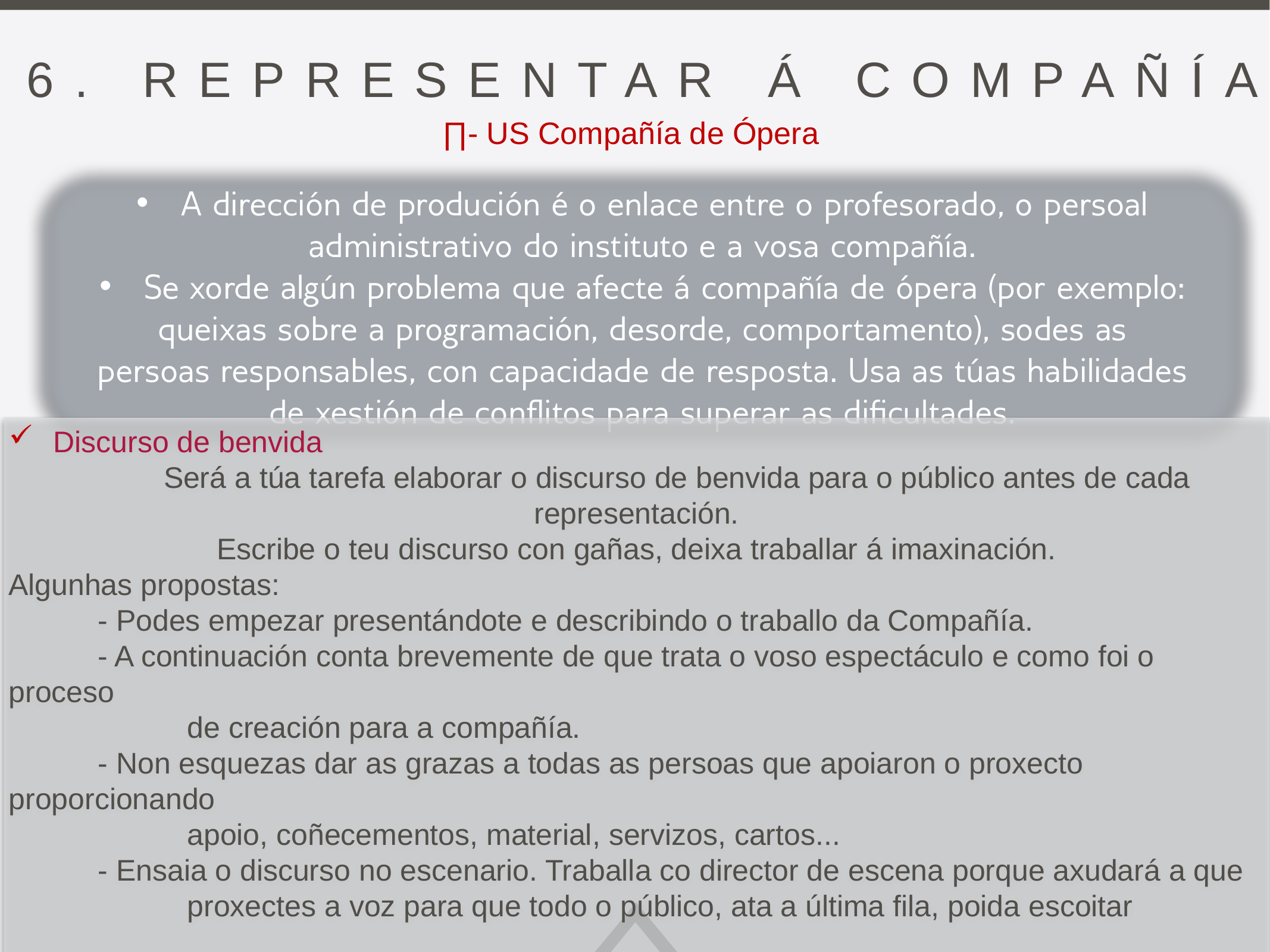

6. Representar á compañía
∏- US Compañía de Ópera
A dirección de produción é o enlace entre o profesorado, o persoal
administrativo do instituto e a vosa compañía.
Se xorde algún problema que afecte á compañía de ópera (por exemplo:
queixas sobre a programación, desorde, comportamento), sodes as
persoas responsables, con capacidade de resposta. Usa as túas habilidades
de xestión de conflitos para superar as dificultades.
Discurso de benvida
	Será a túa tarefa elaborar o discurso de benvida para o público antes de cada
representación.
Escribe o teu discurso con gañas, deixa traballar á imaxinación.
Algunhas propostas:
	- Podes empezar presentándote e describindo o traballo da Compañía.
	- A continuación conta brevemente de que trata o voso espectáculo e como foi o proceso
		de creación para a compañía.
	- Non esquezas dar as grazas a todas as persoas que apoiaron o proxecto proporcionando
		apoio, coñecementos, material, servizos, cartos...
	- Ensaia o discurso no escenario. Traballa co director de escena porque axudará a que
		proxectes a voz para que todo o público, ata a última fila, poida escoitar